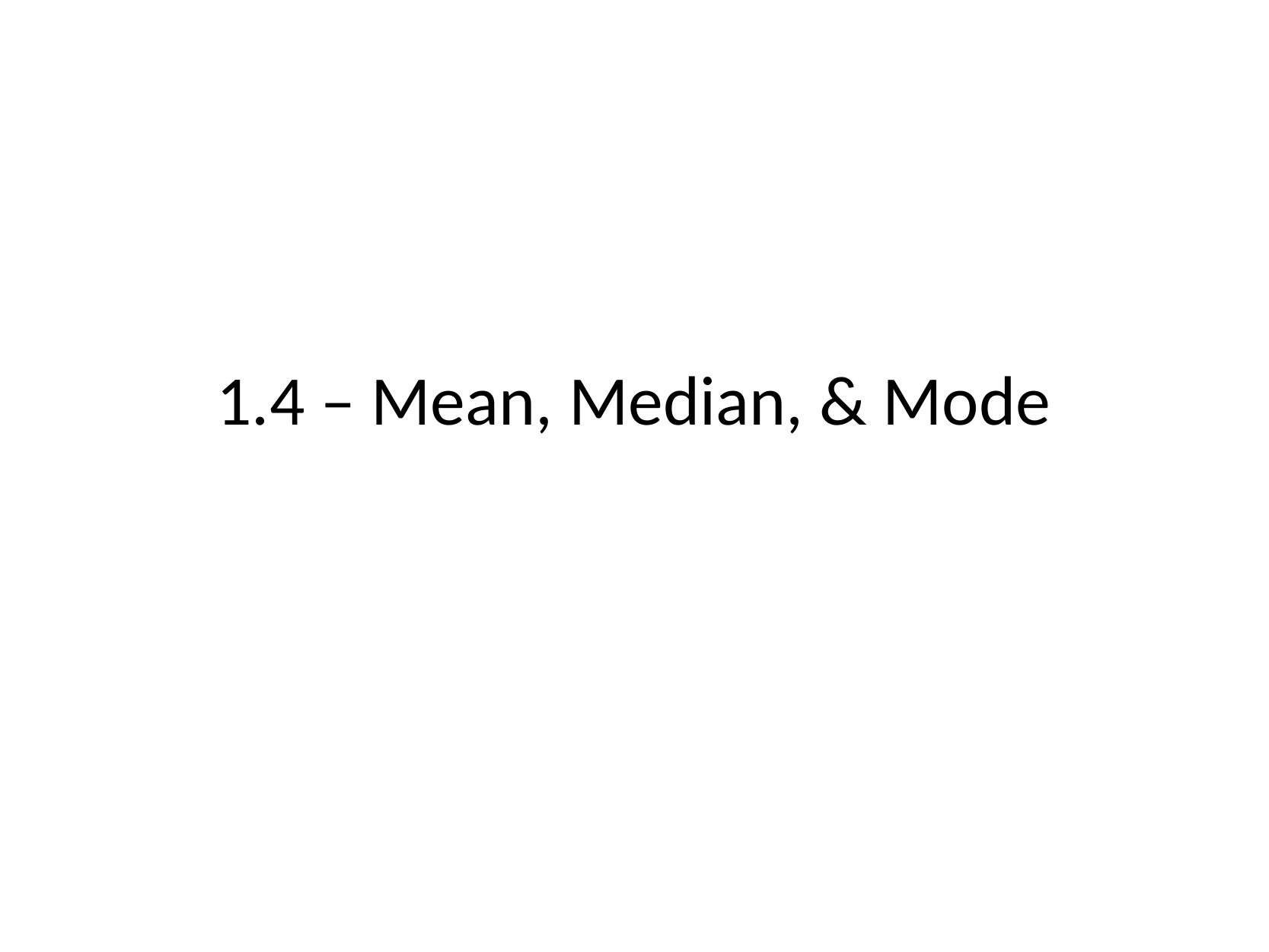

# 1.4 – Mean, Median, & Mode